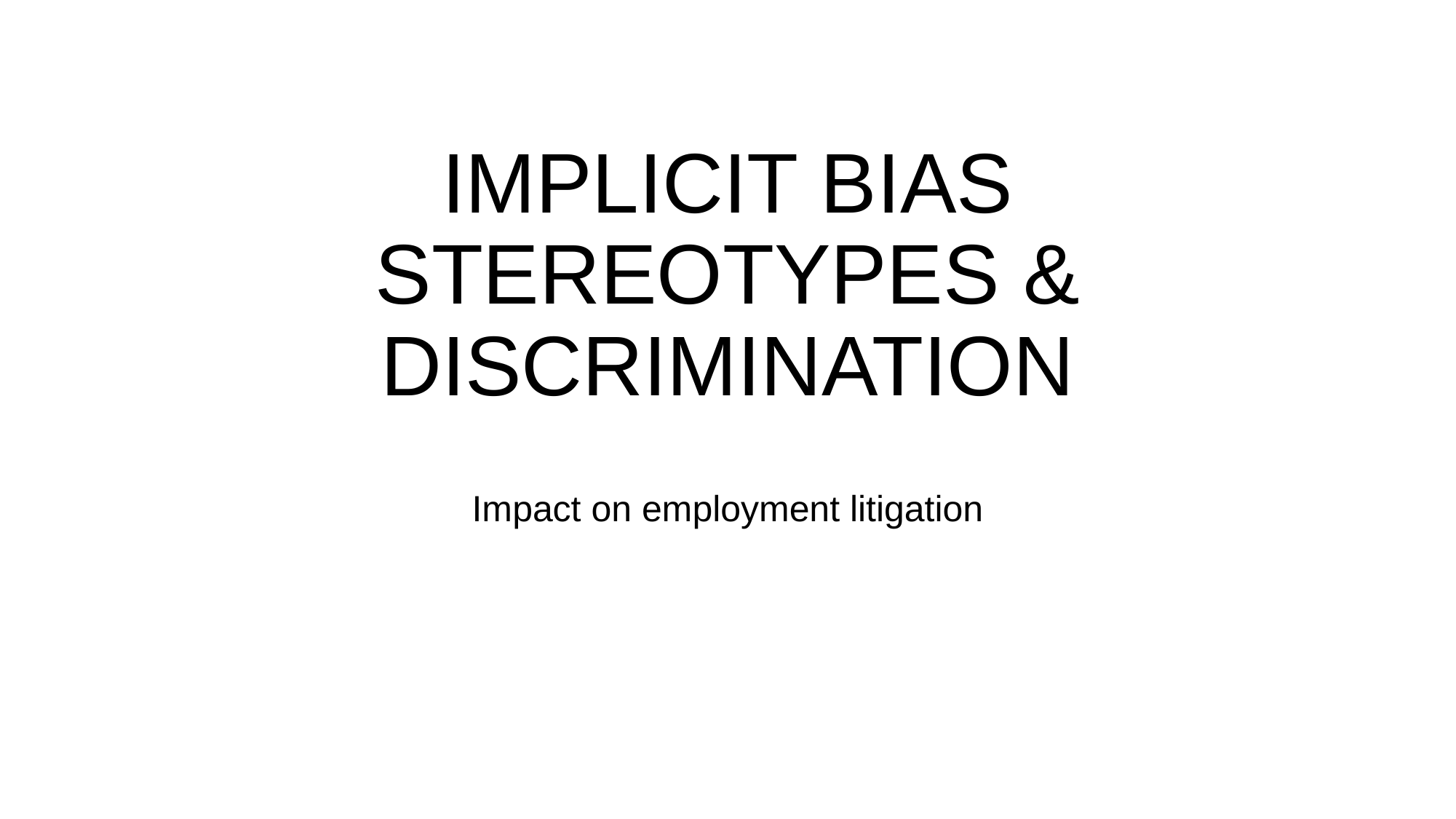

# IMPLICIT BIAS STEREOTYPES & DISCRIMINATION
Impact on employment litigation